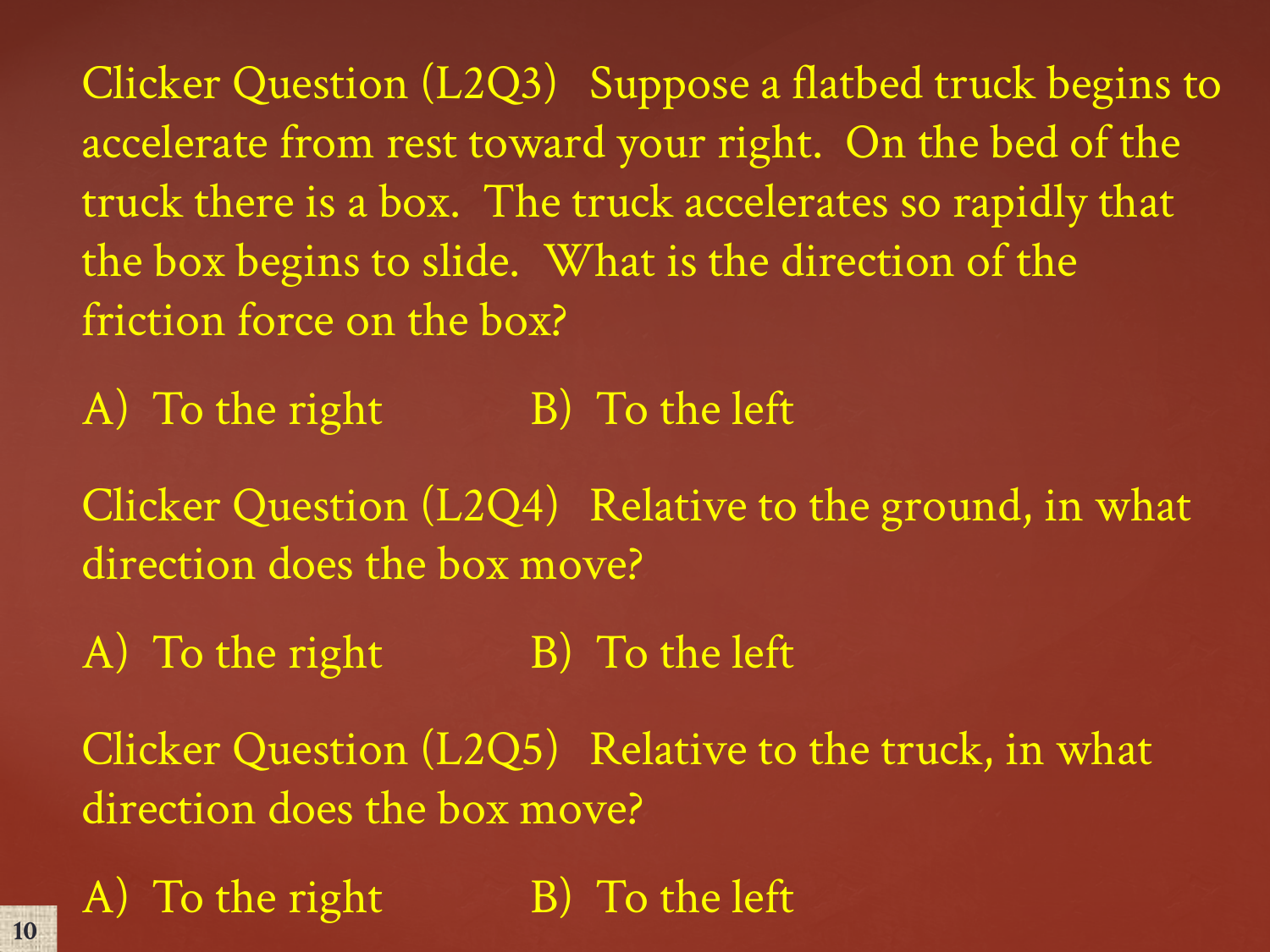

Clicker Question (L2Q3)	Suppose a flatbed truck begins to accelerate from rest toward your right.  On the bed of the truck there is a box.  The truck accelerates so rapidly that the box begins to slide.  What is the direction of the friction force on the box?
A)  To the right
B)  To the left
Clicker Question (L2Q4)	Relative to the ground, in what direction does the box move?
A)  To the right
B)  To the left
Clicker Question (L2Q5)	Relative to the truck, in what direction does the box move?
A)  To the right
B)  To the left
10